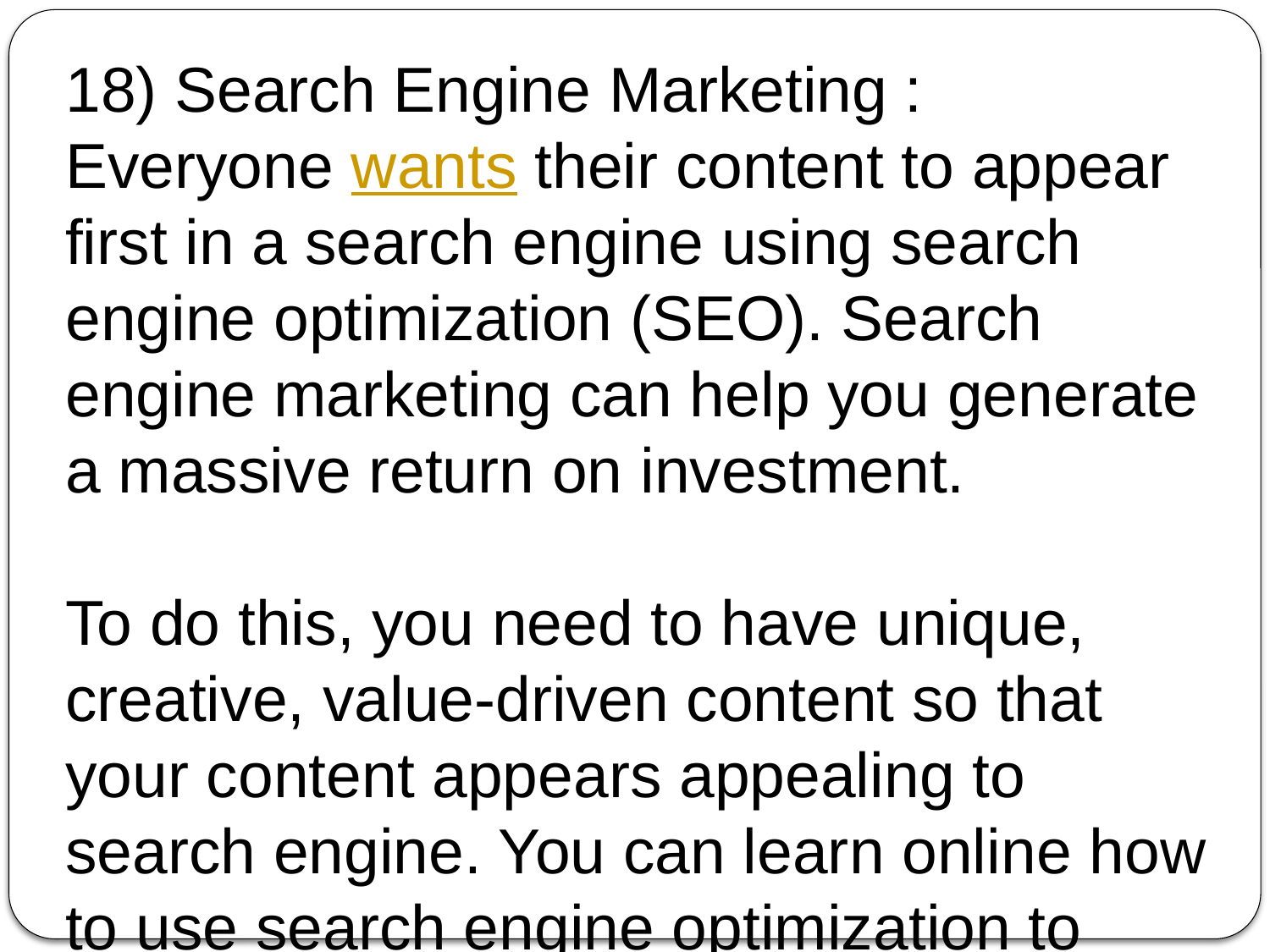

18) Search Engine Marketing :
Everyone wants their content to appear first in a search engine using search engine optimization (SEO). Search engine marketing can help you generate a massive return on investment.

To do this, you need to have unique, creative, value-driven content so that your content appears appealing to search engine. You can learn online how to use search engine optimization to market your products and services.